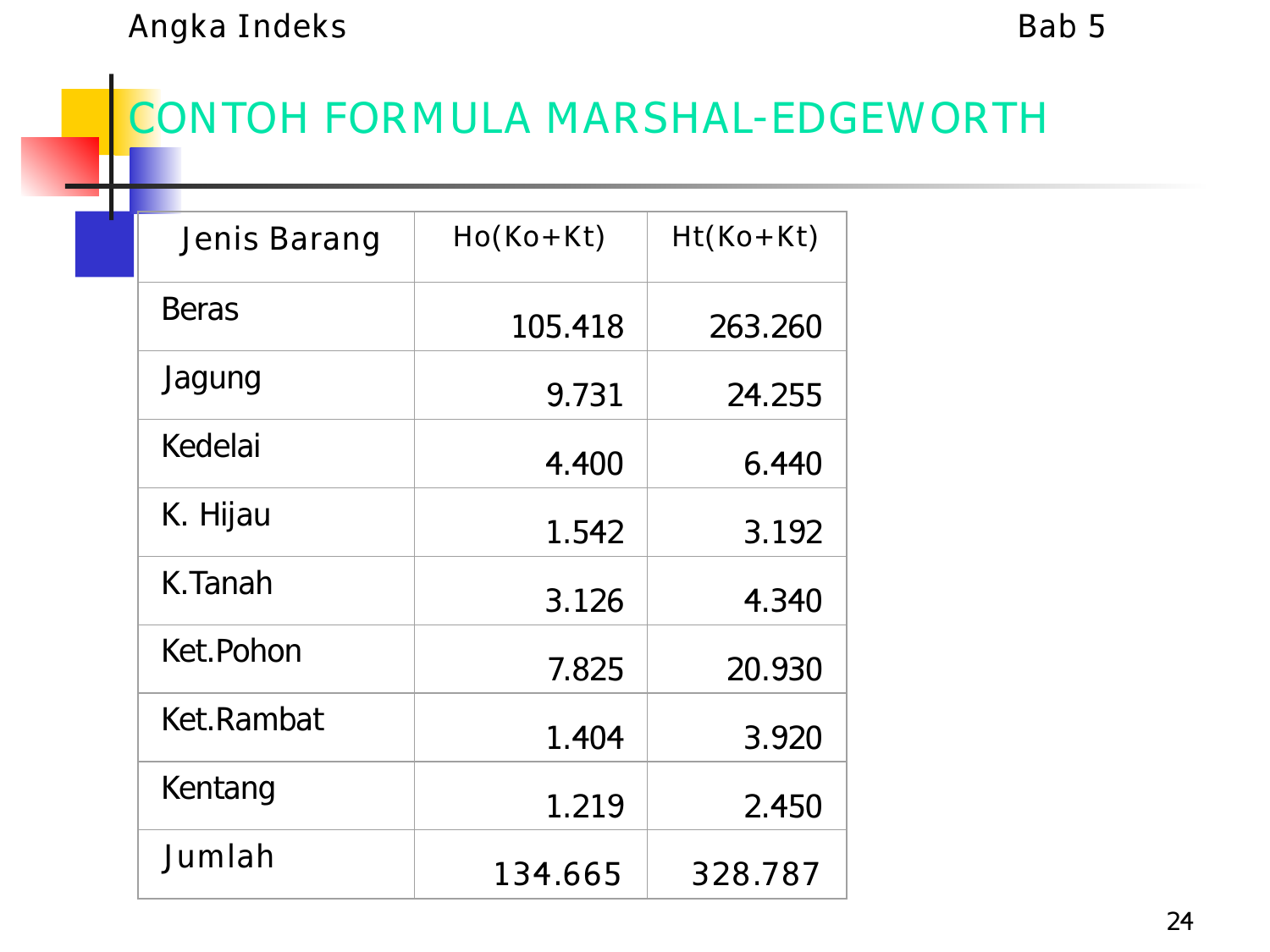

Angka Indeks						Bab 5
CONTOH FORMULA MARSHAL-EDGEWORTH

 Jenis Barang

Ho(Ko+Kt)

Ht(Ko+Kt)

Beras

105.418

263.260

Jagung

9.731

24.255

Kedelai

4.400

6.440

K. Hijau

1.542

3.192

K.Tanah

3.126

4.340

Ket.Pohon

7.825

20.930

Ket.Rambat

1.404

3.920

Kentang

1.219

2.450

Jumlah

134.665

328.787

24